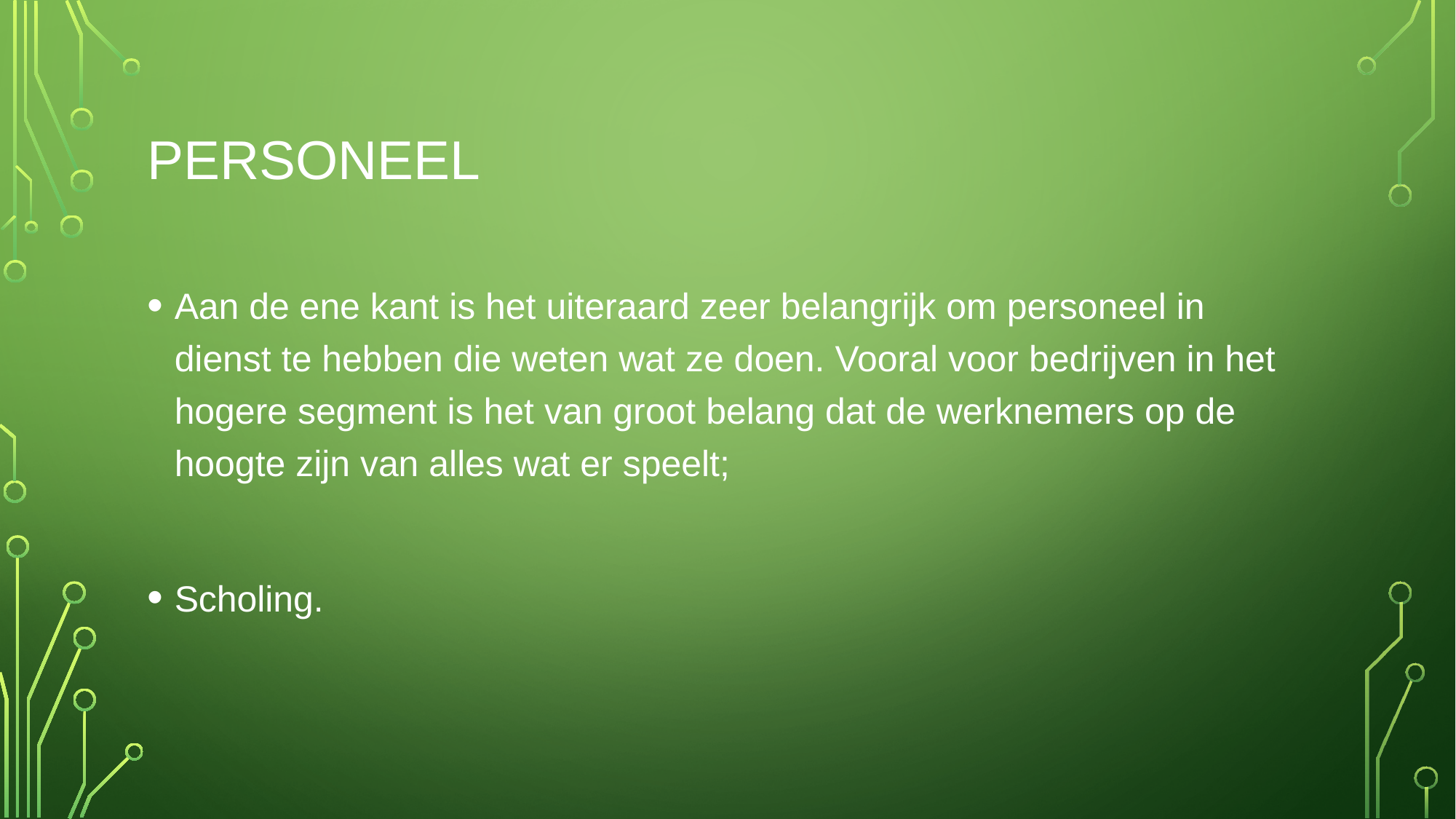

# Personeel
Aan de ene kant is het uiteraard zeer belangrijk om personeel in dienst te hebben die weten wat ze doen. Vooral voor bedrijven in het hogere segment is het van groot belang dat de werknemers op de hoogte zijn van alles wat er speelt;

Scholing.